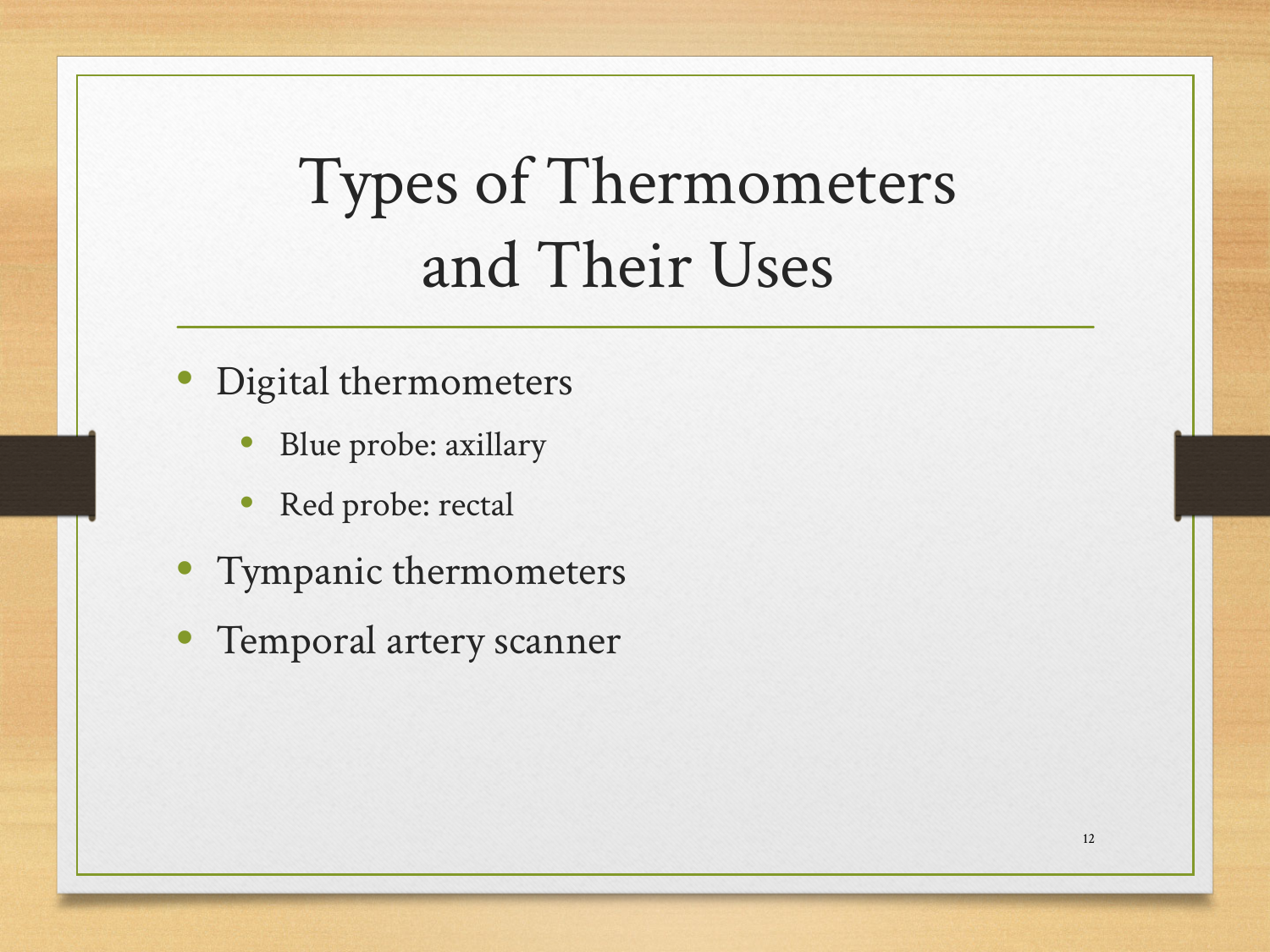

# Types of Thermometers and Their Uses
Digital thermometers
Blue probe: axillary
Red probe: rectal
Tympanic thermometers
Temporal artery scanner
 12